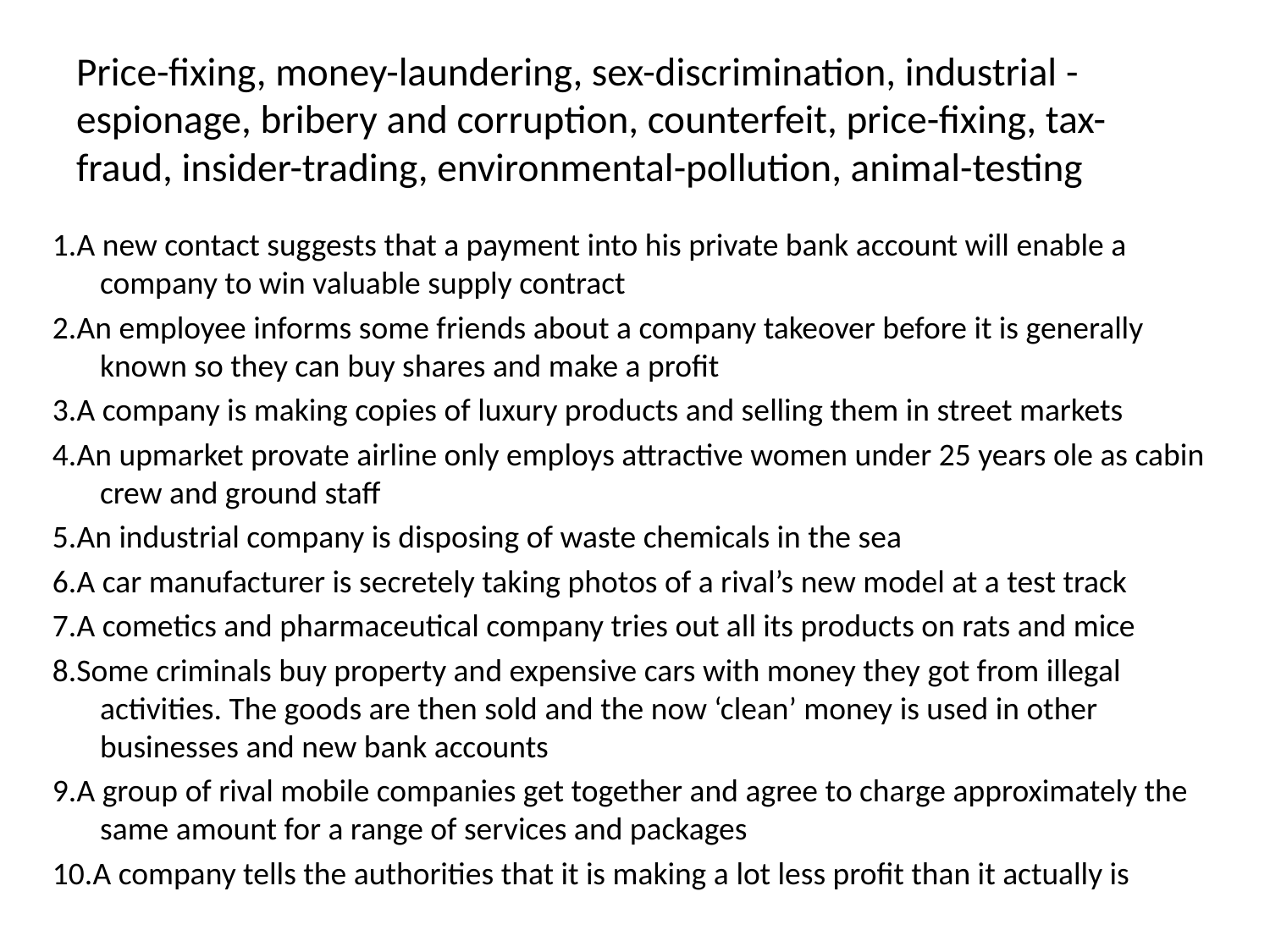

# Price-fixing, money-laundering, sex-discrimination, industrial -espionage, bribery and corruption, counterfeit, price-fixing, tax-fraud, insider-trading, environmental-pollution, animal-testing
1.A new contact suggests that a payment into his private bank account will enable a company to win valuable supply contract
2.An employee informs some friends about a company takeover before it is generally known so they can buy shares and make a profit
3.A company is making copies of luxury products and selling them in street markets
4.An upmarket provate airline only employs attractive women under 25 years ole as cabin crew and ground staff
5.An industrial company is disposing of waste chemicals in the sea
6.A car manufacturer is secretely taking photos of a rival’s new model at a test track
7.A cometics and pharmaceutical company tries out all its products on rats and mice
8.Some criminals buy property and expensive cars with money they got from illegal activities. The goods are then sold and the now ‘clean’ money is used in other businesses and new bank accounts
9.A group of rival mobile companies get together and agree to charge approximately the same amount for a range of services and packages
10.A company tells the authorities that it is making a lot less profit than it actually is